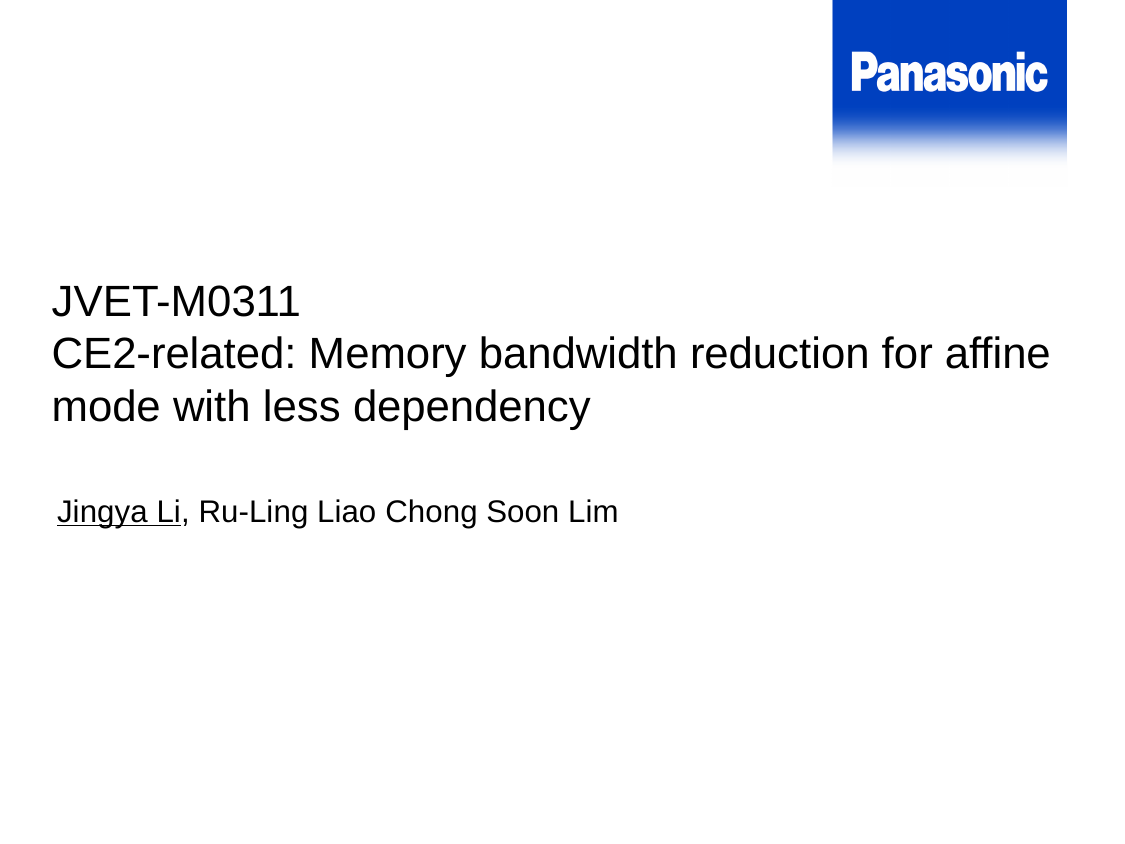

JVET-M0311
CE2-related: Memory bandwidth reduction for affine mode with less dependency
Jingya Li, Ru-Ling Liao Chong Soon Lim